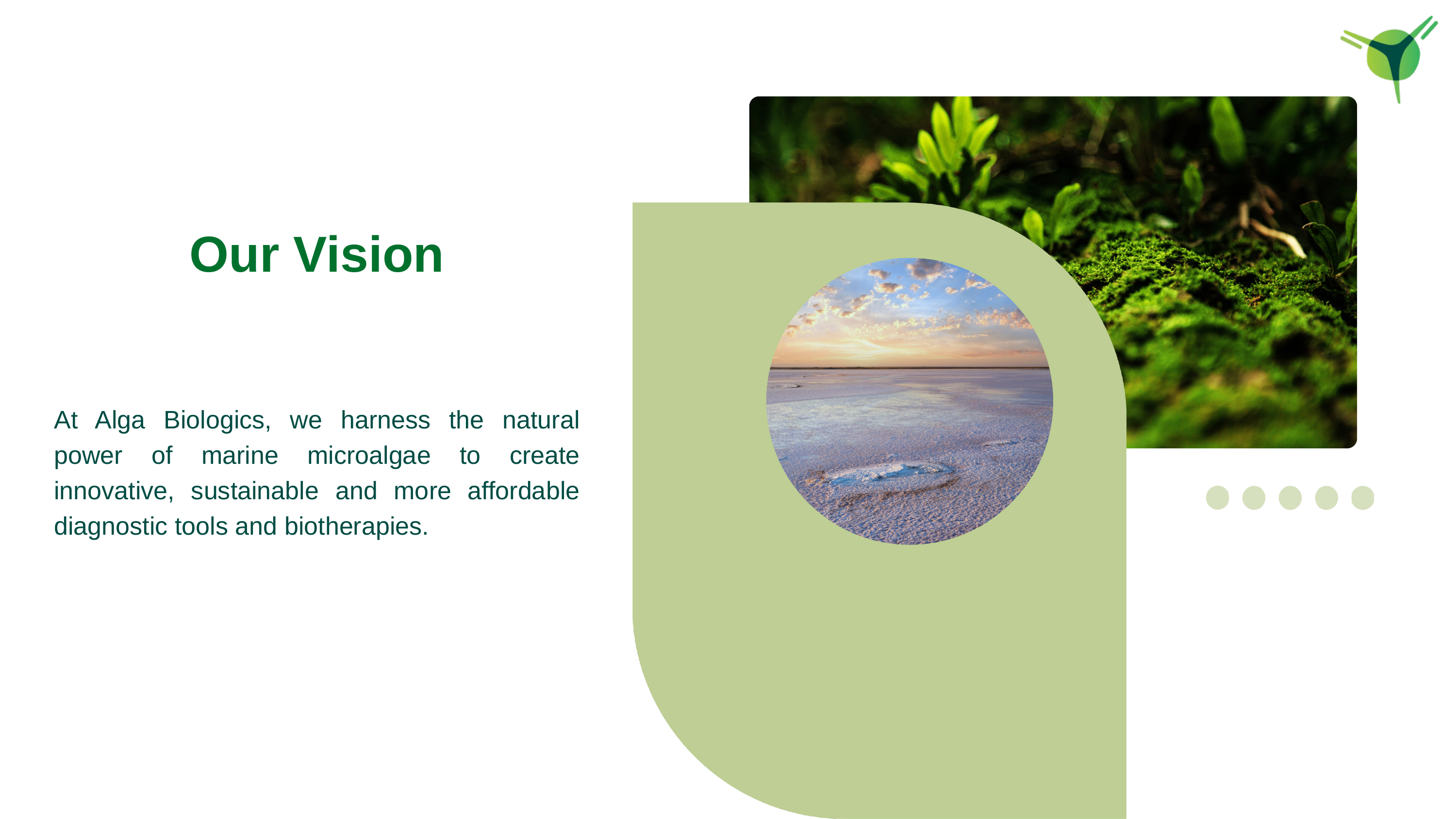

Our Vision

At Alga Biologics, we harness the natural power of marine microalgae to create innovative, sustainable and more affordable diagnostic tools and biotherapies.